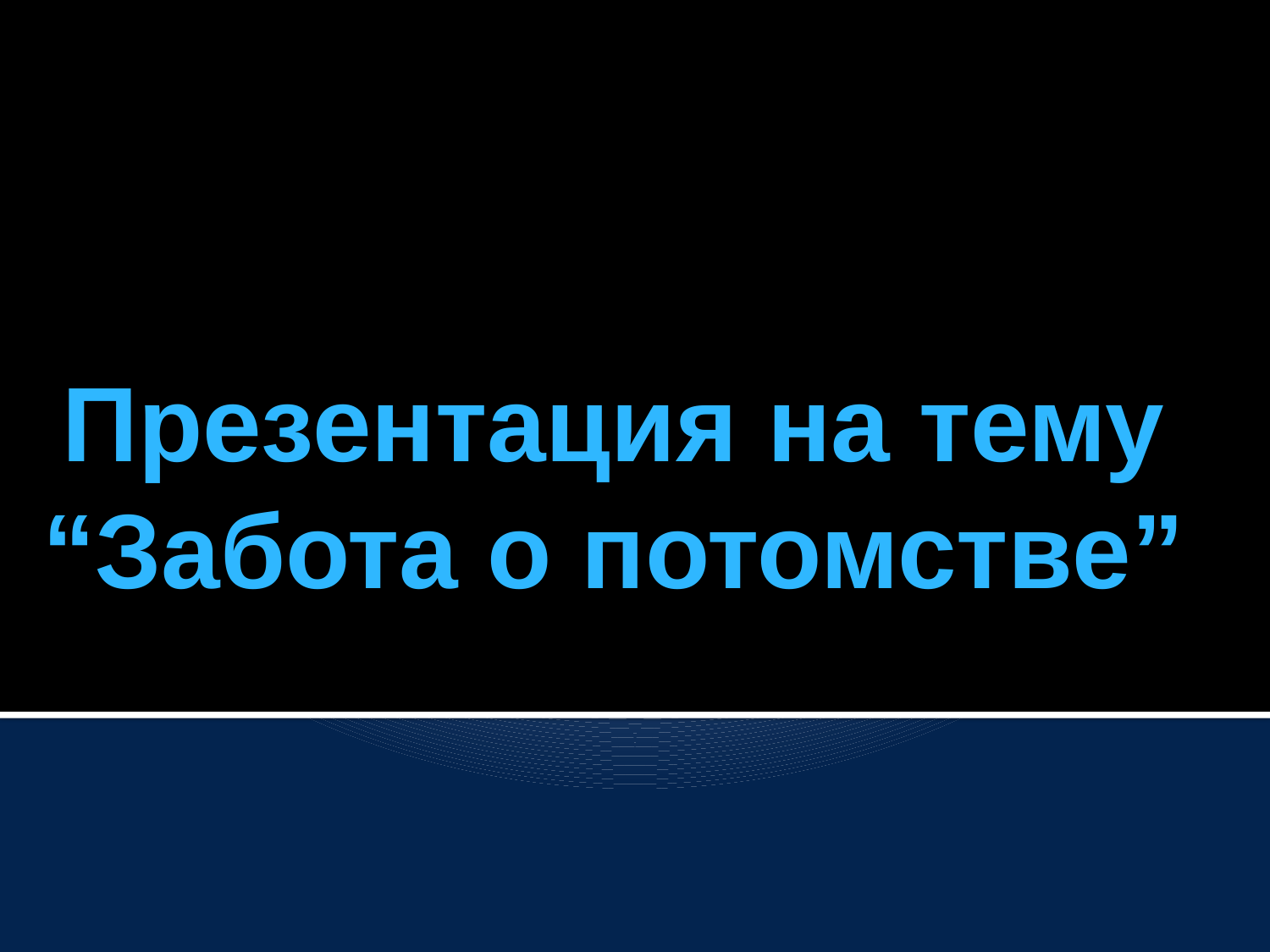

# Презентация на тему “Забота о потомстве”